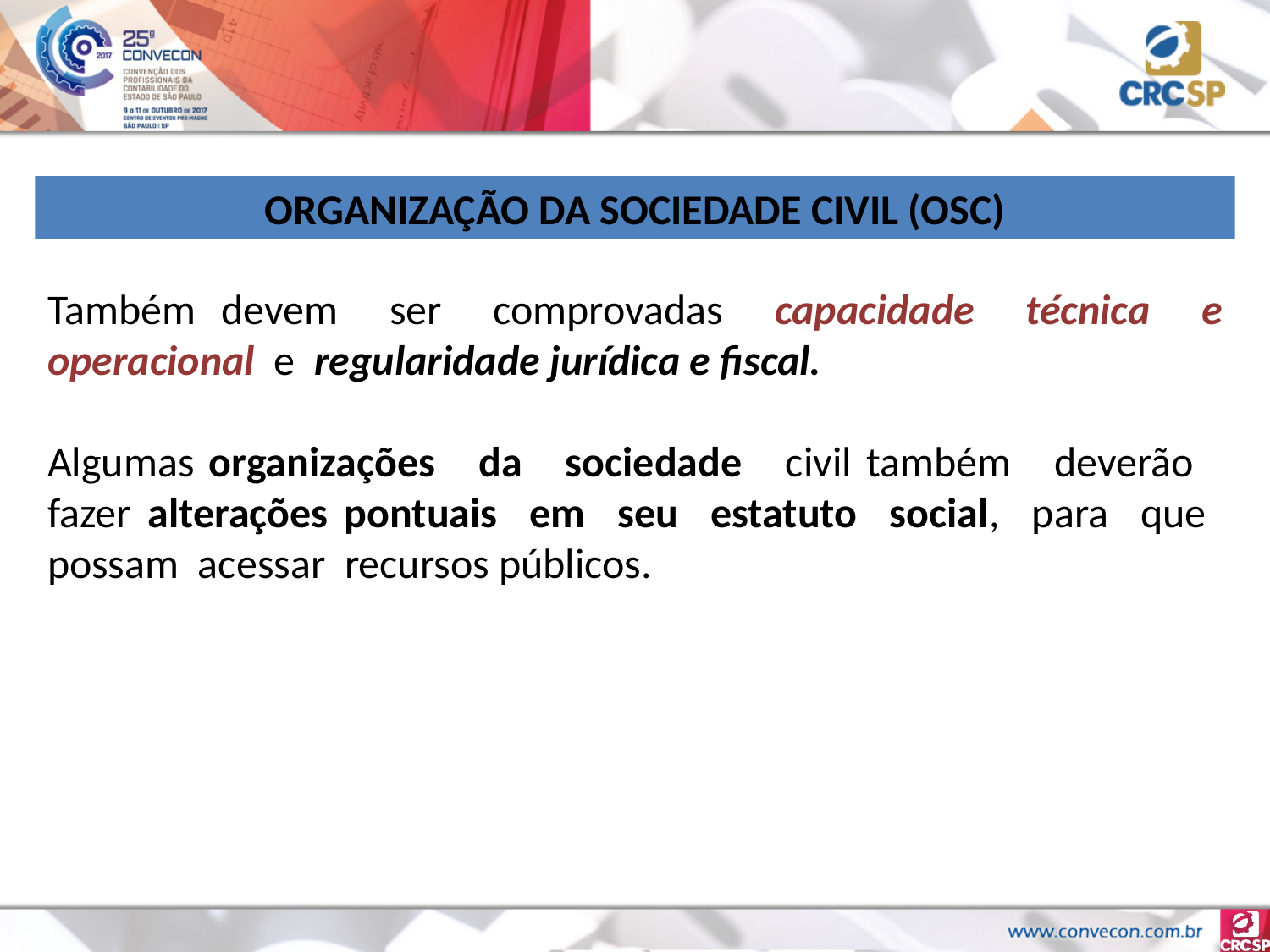

ORGANIZAÇÃO DA SOCIEDADE CIVIL (OSC)
Também devem  ser  comprovadas  capacidade  técnica  e operacional  e  regularidade jurídica e fiscal.

Algumas organizações   da   sociedade   civil também   deverão   fazer alterações pontuais  em  seu  estatuto  social,  para  que  possam  acessar  recursos públicos.